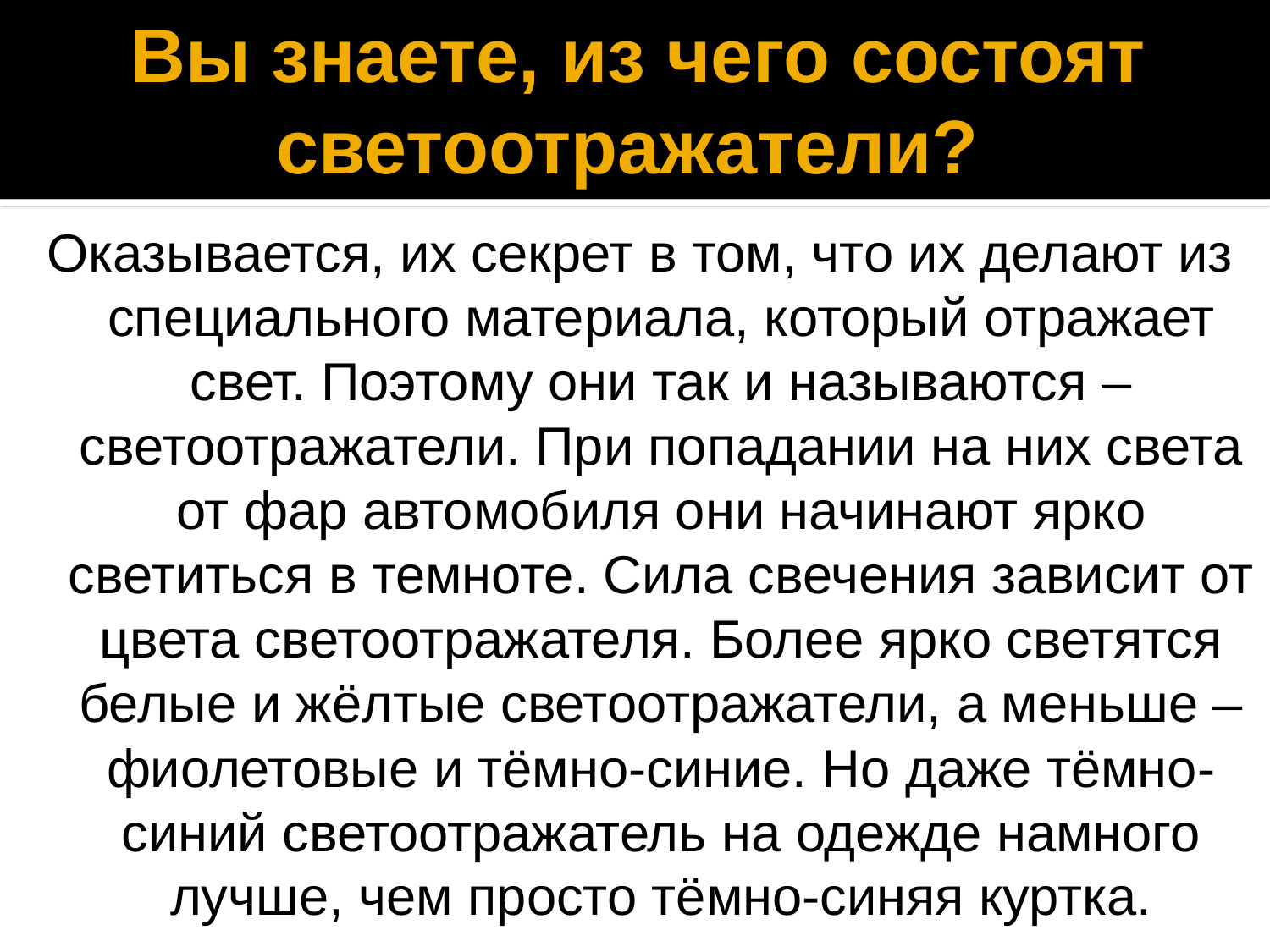

# Вы знаете, из чего состоят светоотражатели?
Оказывается, их секрет в том, что их делают из специального материала, который отражает свет. Поэтому они так и называются – светоотражатели. При попадании на них света от фар автомобиля они начинают ярко светиться в темноте. Сила свечения зависит от цвета светоотражателя. Более ярко светятся белые и жёлтые светоотражатели, а меньше – фиолетовые и тёмно-синие. Но даже тёмно-синий светоотражатель на одежде намного лучше, чем просто тёмно-синяя куртка.